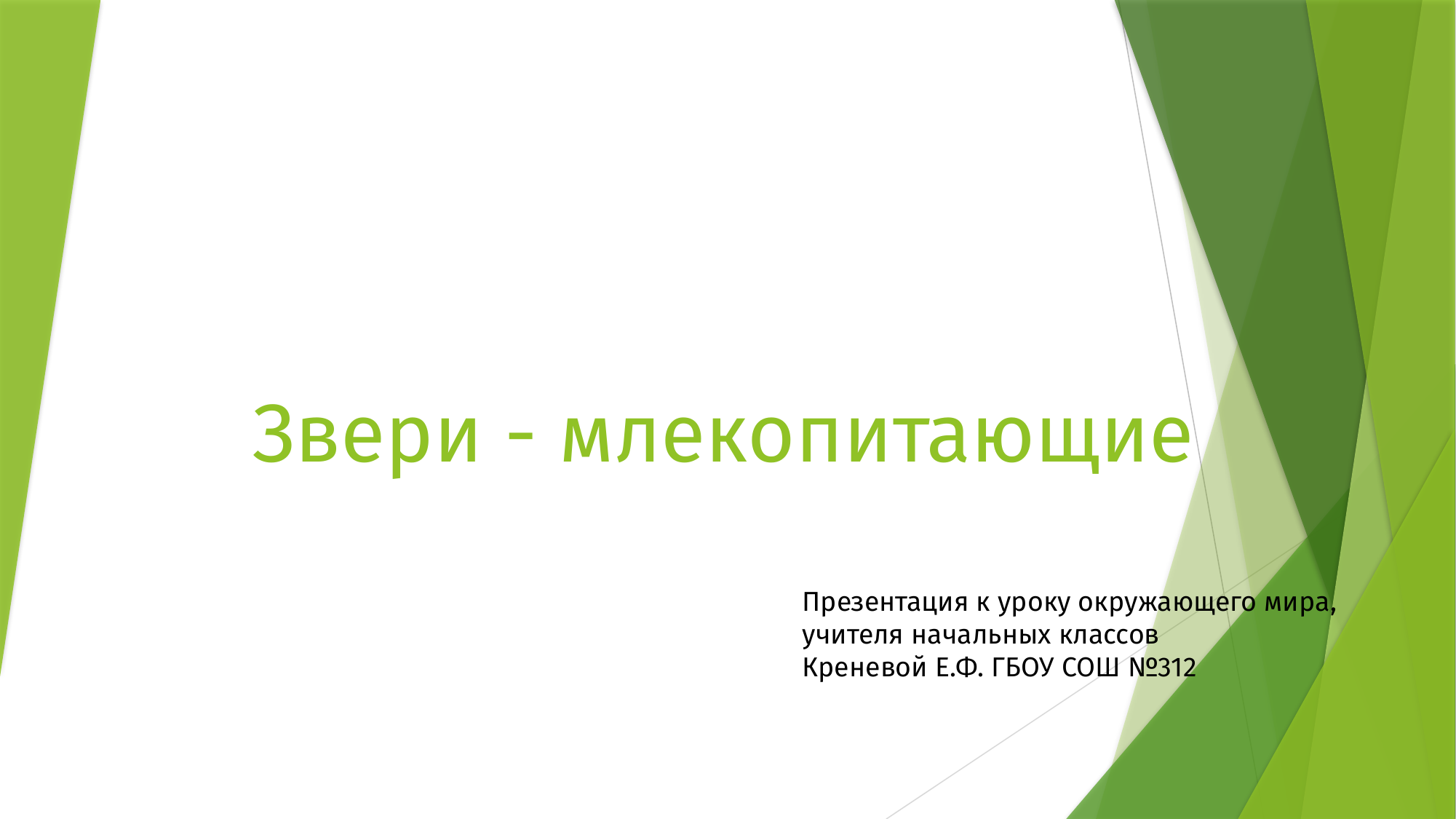

# Звери - млекопитающие
Презентация к уроку окружающего мира, учителя начальных классов
Креневой Е.Ф. ГБОУ СОШ №312